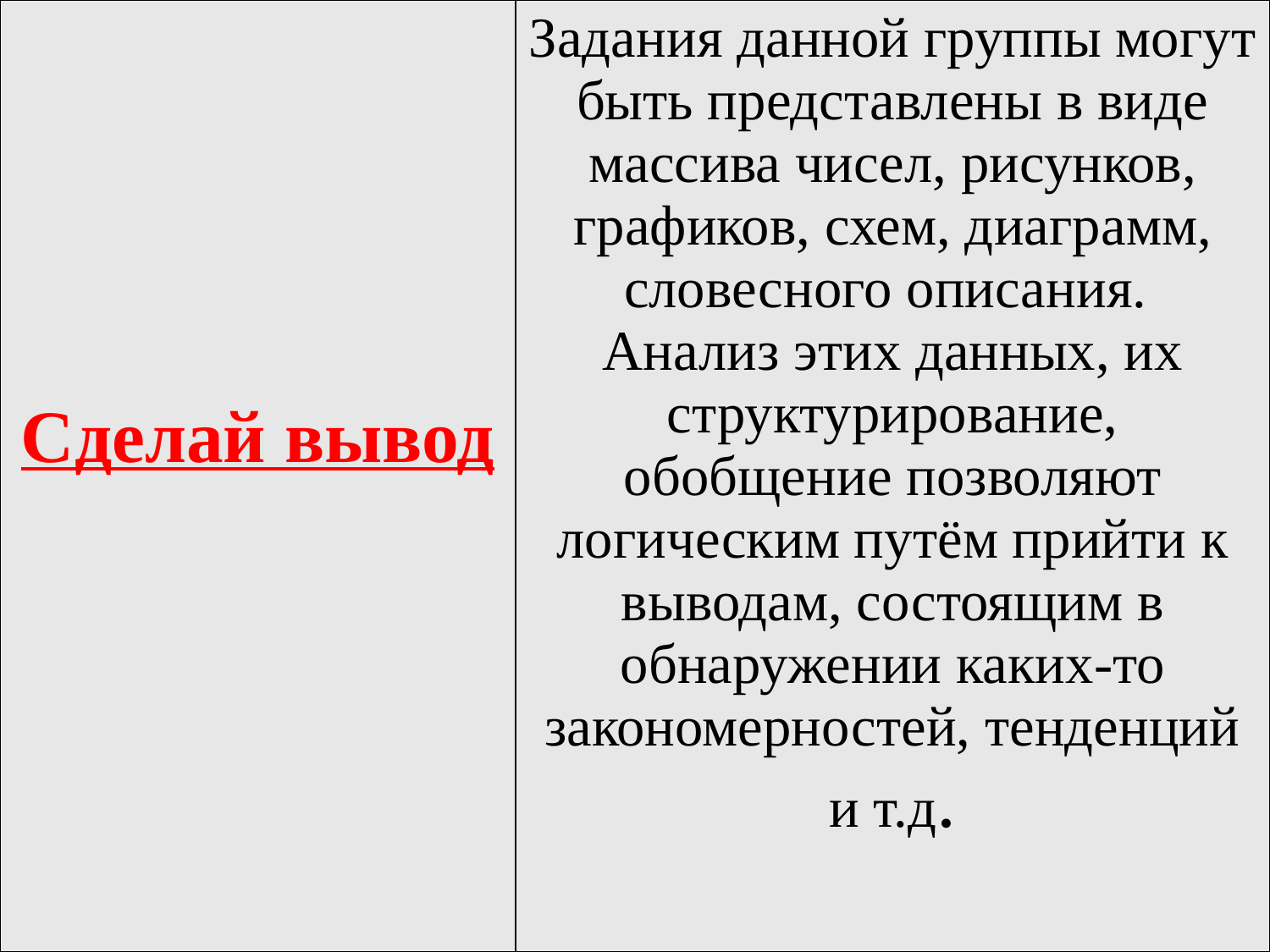

| Сделай вывод | Задания данной группы могут быть представлены в виде массива чисел, рисунков, графиков, схем, диаграмм, словесного описания. Анализ этих данных, их структурирование, обобщение позволяют логическим путём прийти к выводам, состоящим в обнаружении каких-то закономерностей, тенденций и т.д. |
| --- | --- |